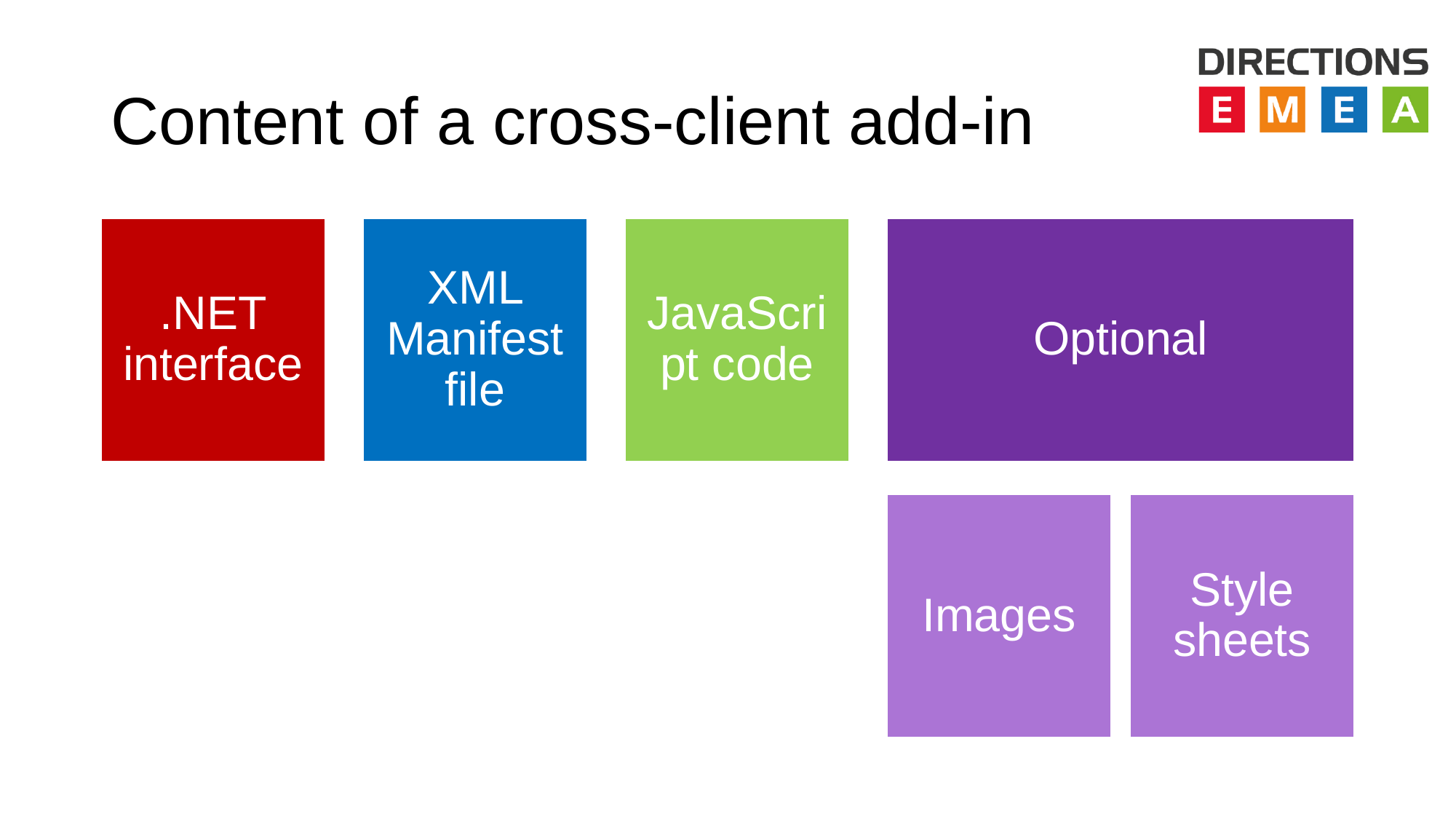

# Content of a cross-client add-in
.NET interface
XML Manifest file
JavaScript code
Optional
Images
Style sheets